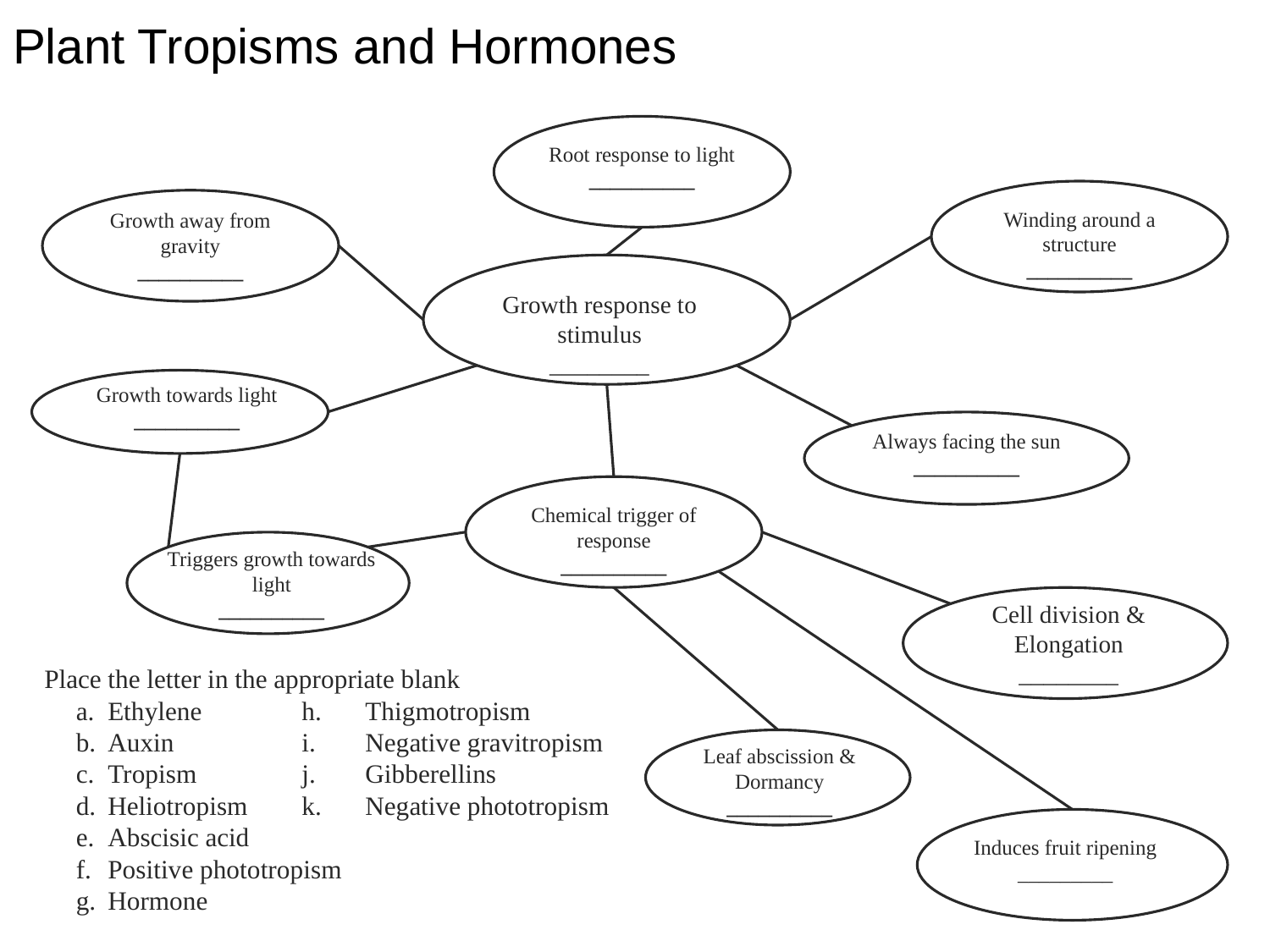

Plant Tropisms and Hormones

Root response to light
__________

Winding around a structure
__________
Growth away from gravity
__________

Growth response to stimulus
________

Growth towards light
__________

Always facing the sun
__________

Chemical trigger of response
__________

Triggers growth towards light
__________

Cell division &
Elongation
________
	Place the letter in the appropriate blank
Ethylene
Auxin
Tropism
Heliotropism
Abscisic acid
Positive phototropism
Hormone

Thigmotropism
Negative gravitropism
Gibberellins
Negative phototropism

Leaf abscission &
Dormancy
__________

Induces fruit ripening
_________